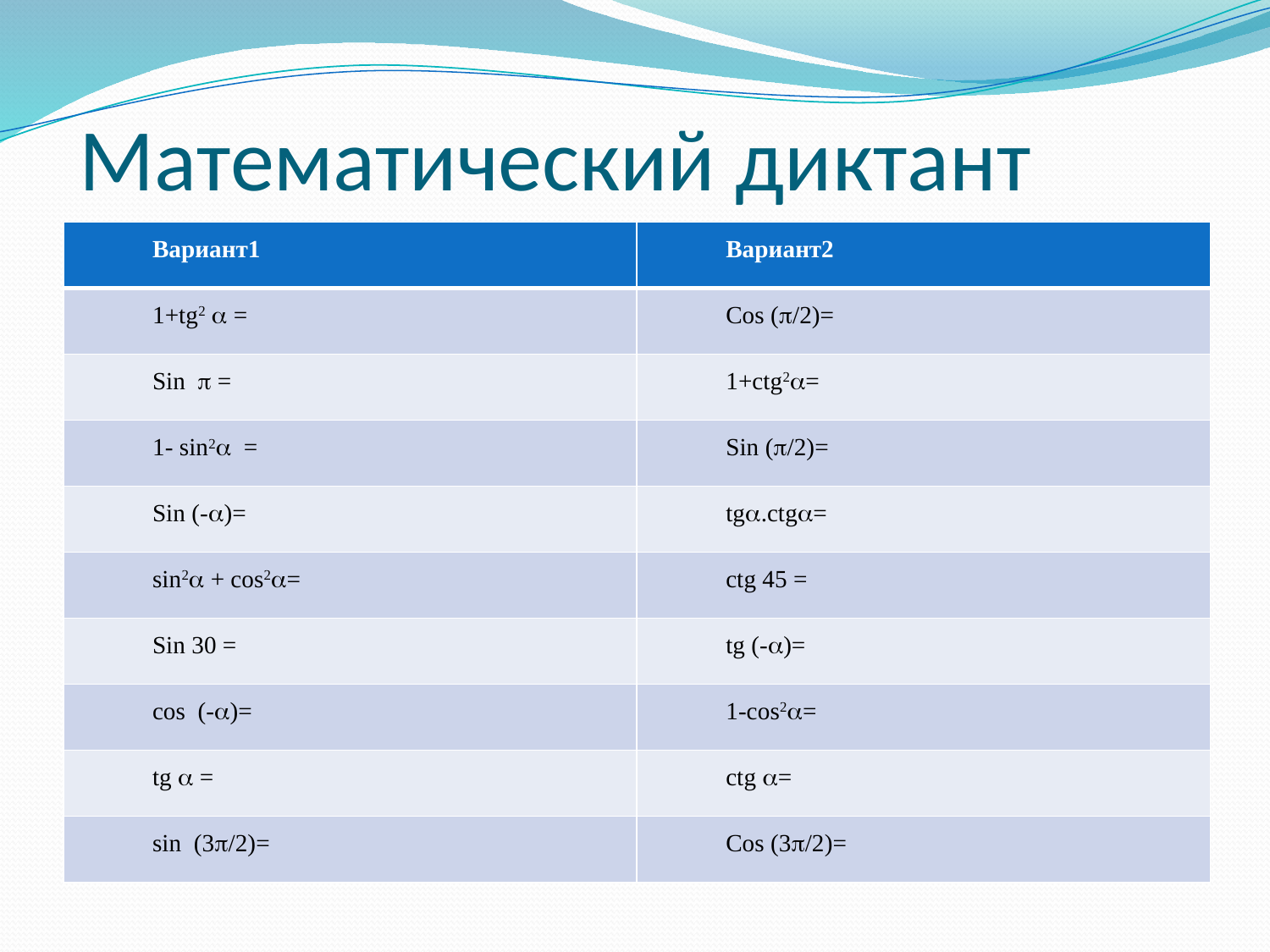

# Математический диктант
| Вариант1 | Вариант2 |
| --- | --- |
| 1+tg2 α = | Cos (π/2)= |
| Sin π = | 1+ctg2α= |
| 1- sin2α = | Sin (π/2)= |
| Sin (-α)= | tgα.ctgα= |
| sin2α + cos2α= | ctg 45 = |
| Sin 30 = | tg (-α)= |
| cos (-α)= | 1-cos2α= |
| tg α = | ctg α= |
| sin (3π/2)= | Cos (3π/2)= |